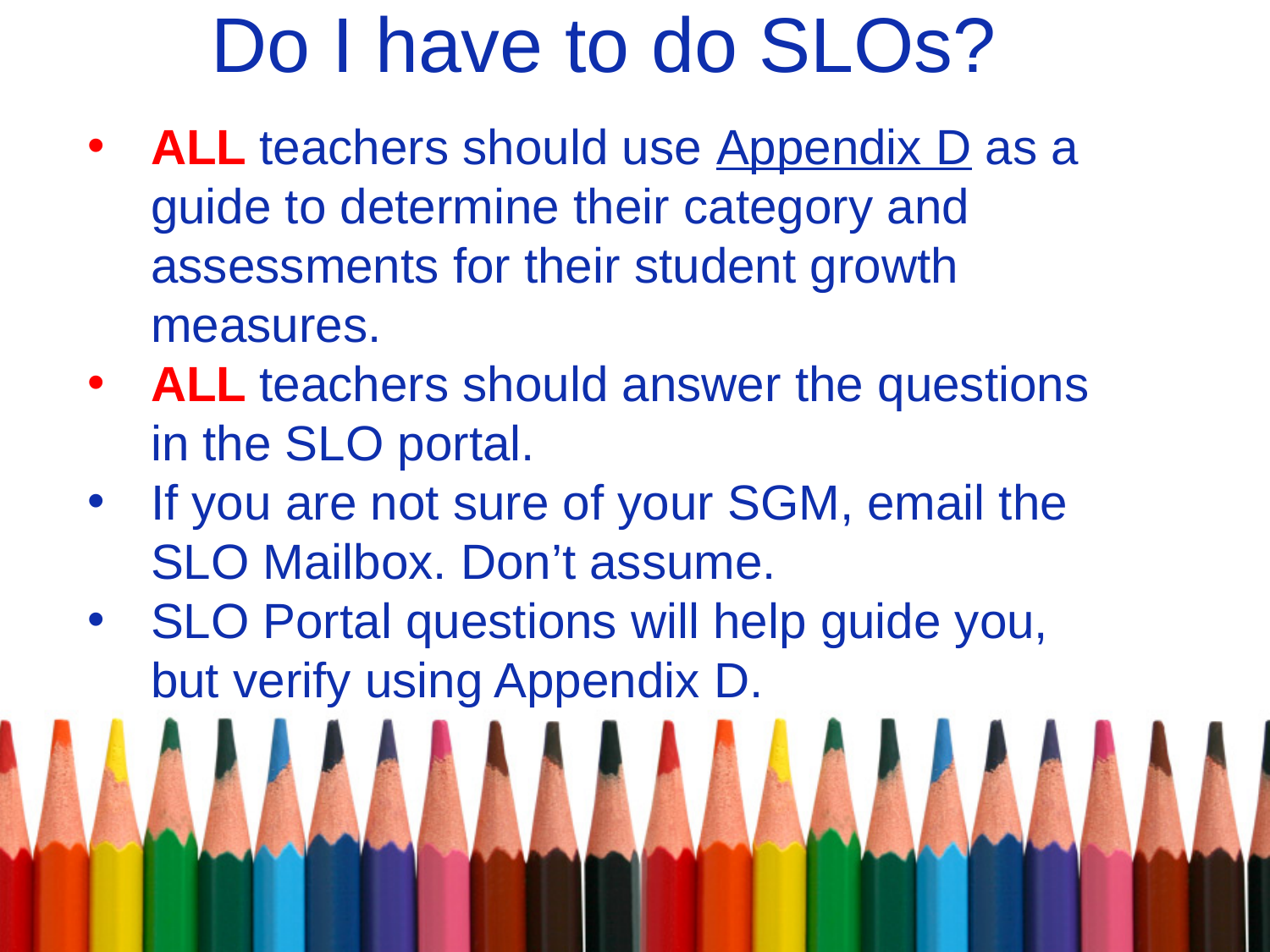

# Do I have to do SLOs?
ALL teachers should use Appendix D as a guide to determine their category and assessments for their student growth measures.
ALL teachers should answer the questions in the SLO portal.
If you are not sure of your SGM, email the SLO Mailbox. Don’t assume.
SLO Portal questions will help guide you, but verify using Appendix D.